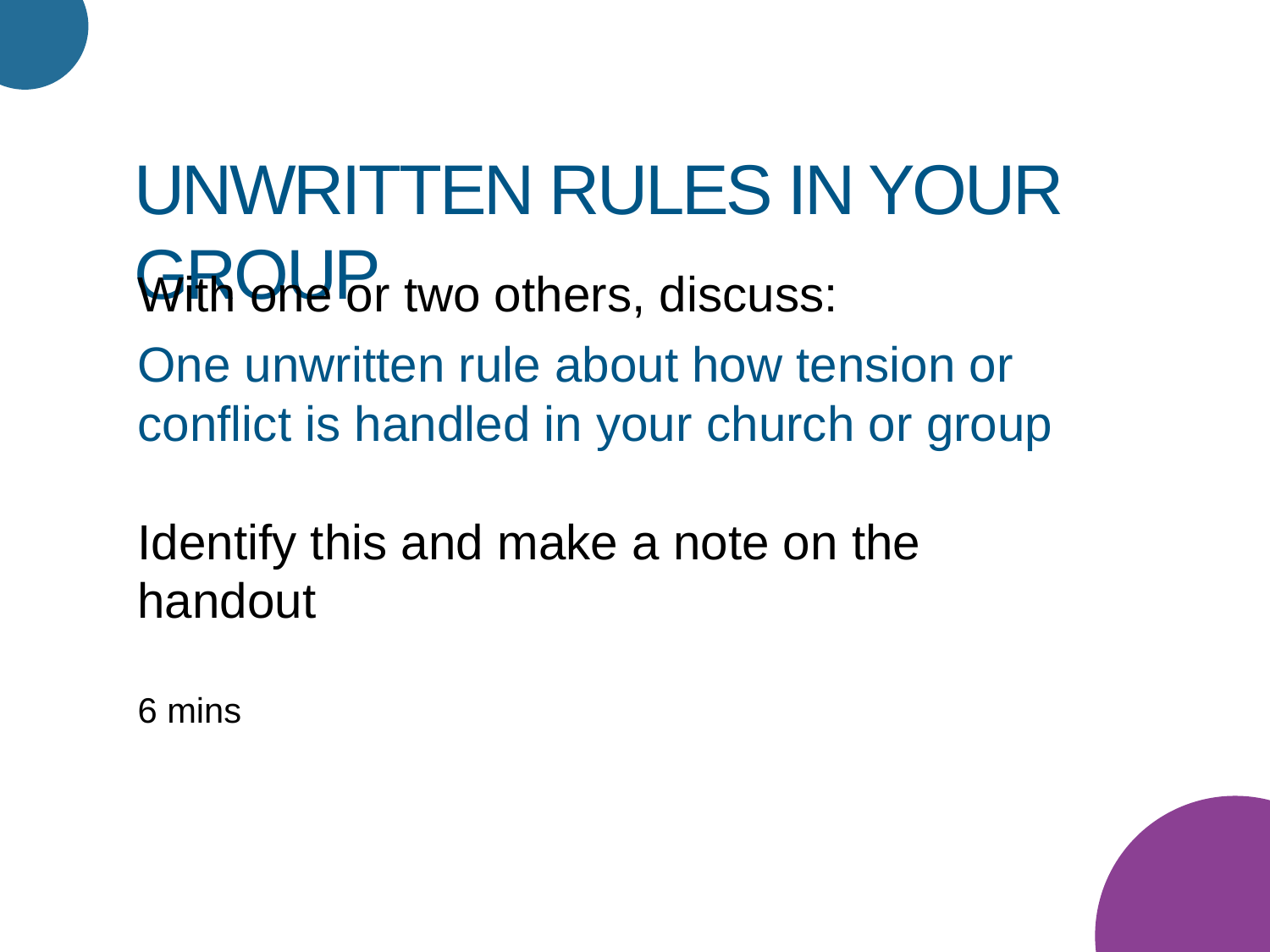

Unwritten rules in your group
With one or two others, discuss:
One unwritten rule about how tension or conflict is handled in your church or group

Identify this and make a note on the handout

6 mins